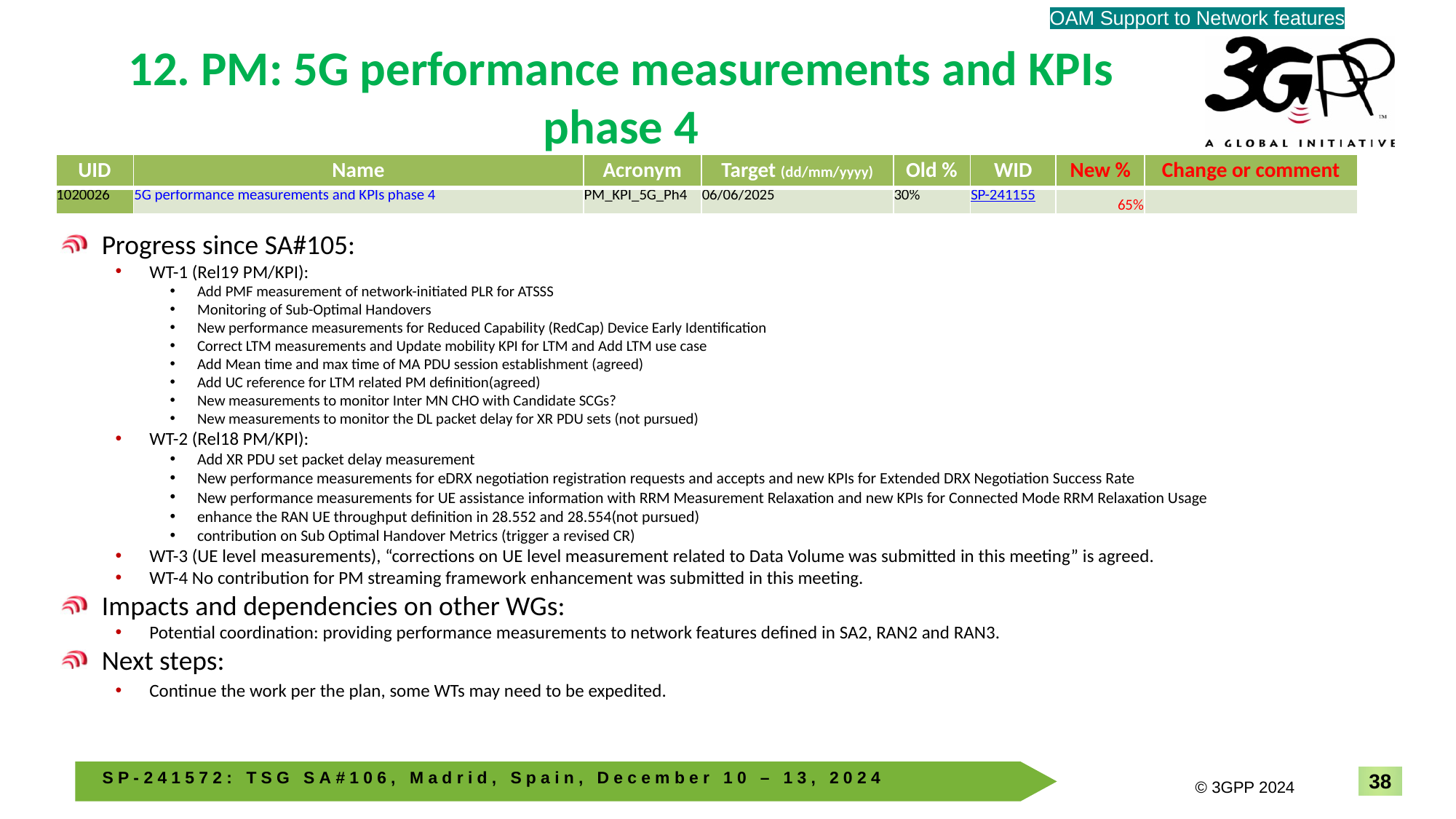

OAM Support to Network features
# 12. PM: 5G performance measurements and KPIs phase 4
| UID | Name | Acronym | Target (dd/mm/yyyy) | Old % | WID | New % | Change or comment |
| --- | --- | --- | --- | --- | --- | --- | --- |
| 1020026 | 5G performance measurements and KPIs phase 4 | PM\_KPI\_5G\_Ph4 | 06/06/2025 | 30% | SP-241155 | 65% |  |
Progress since SA#105:
WT-1 (Rel19 PM/KPI):
Add PMF measurement of network-initiated PLR for ATSSS
Monitoring of Sub-Optimal Handovers
New performance measurements for Reduced Capability (RedCap) Device Early Identification
Correct LTM measurements and Update mobility KPI for LTM and Add LTM use case
Add Mean time and max time of MA PDU session establishment (agreed)
Add UC reference for LTM related PM definition(agreed)
New measurements to monitor Inter MN CHO with Candidate SCGs?
New measurements to monitor the DL packet delay for XR PDU sets (not pursued)
WT-2 (Rel18 PM/KPI):
Add XR PDU set packet delay measurement
New performance measurements for eDRX negotiation registration requests and accepts and new KPIs for Extended DRX Negotiation Success Rate
New performance measurements for UE assistance information with RRM Measurement Relaxation and new KPIs for Connected Mode RRM Relaxation Usage
enhance the RAN UE throughput definition in 28.552 and 28.554(not pursued)
contribution on Sub Optimal Handover Metrics (trigger a revised CR)
WT-3 (UE level measurements), “corrections on UE level measurement related to Data Volume was submitted in this meeting” is agreed.
WT-4 No contribution for PM streaming framework enhancement was submitted in this meeting.
Impacts and dependencies on other WGs:
Potential coordination: providing performance measurements to network features defined in SA2, RAN2 and RAN3.
Next steps:
Continue the work per the plan, some WTs may need to be expedited.